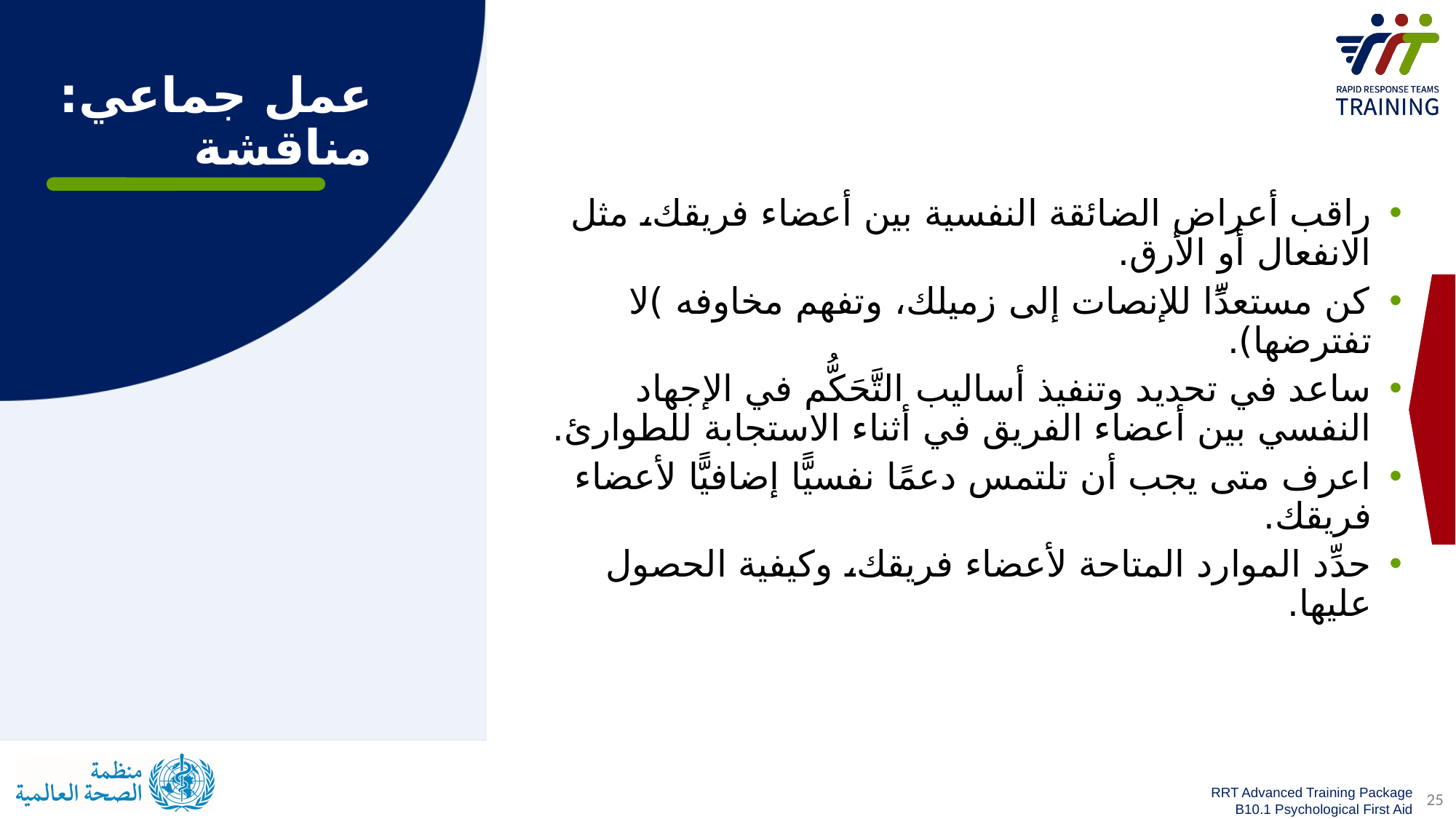

عمل جماعي: مناقشة
راقب أعراض الضائقة النفسية بين أعضاء فريقك، مثل الانفعال أو الأرق.
كن مستعدًّا للإنصات إلى زميلك، وتفهم مخاوفه )لا تفترضها).
ساعد في تحديد وتنفيذ أساليب التَّحَكُّم في الإجهاد النفسي بين أعضاء الفريق في أثناء الاستجابة للطوارئ.
اعرف متى يجب أن تلتمس دعمًا نفسيًّا إضافيًّا لأعضاء فريقك.
حدِّد الموارد المتاحة لأعضاء فريقك، وكيفية الحصول عليها.